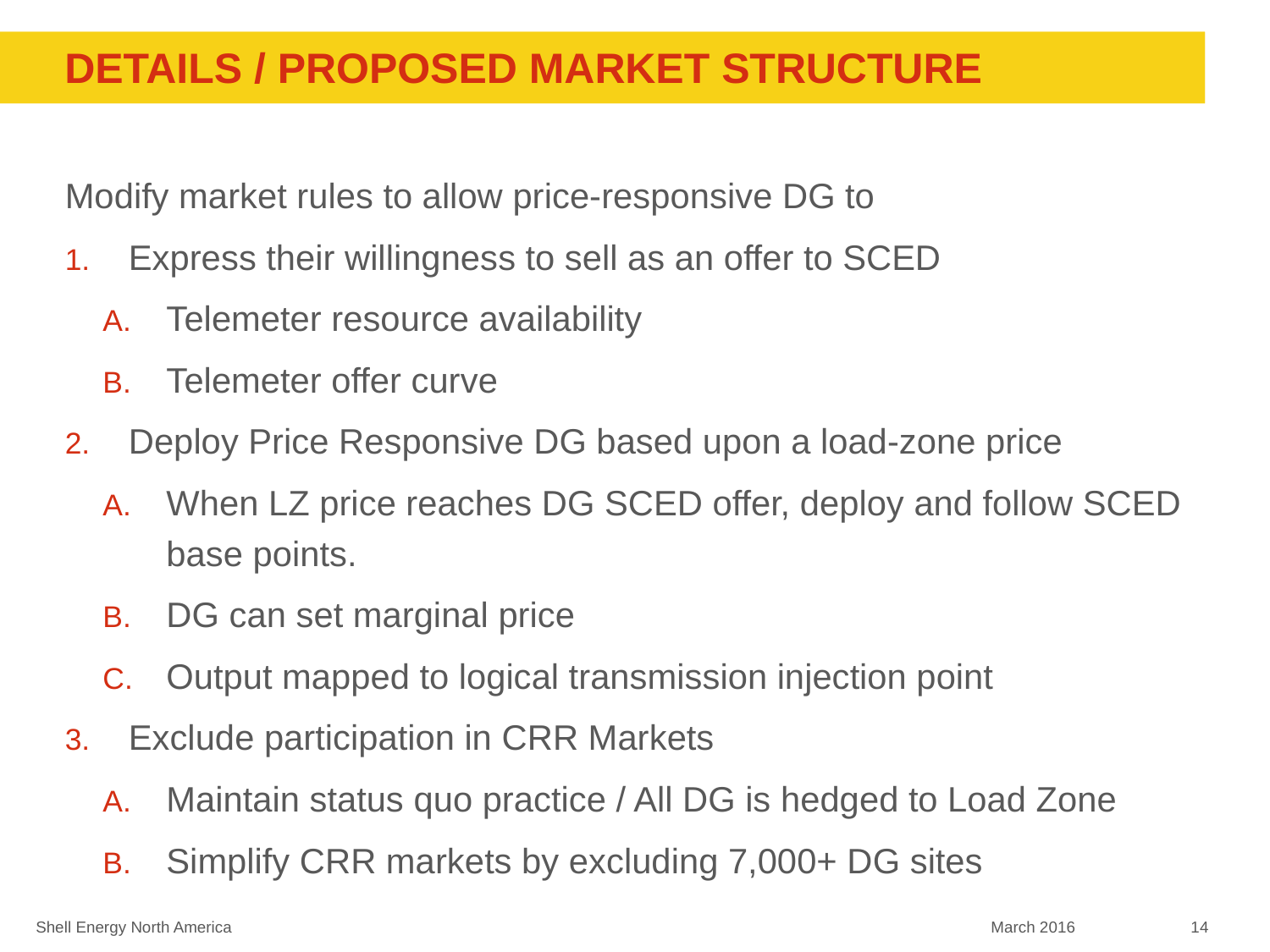

# Details / Proposed Market Structure
Modify market rules to allow price-responsive DG to
Express their willingness to sell as an offer to SCED
Telemeter resource availability
Telemeter offer curve
Deploy Price Responsive DG based upon a load-zone price
When LZ price reaches DG SCED offer, deploy and follow SCED base points.
DG can set marginal price
Output mapped to logical transmission injection point
Exclude participation in CRR Markets
Maintain status quo practice / All DG is hedged to Load Zone
Simplify CRR markets by excluding 7,000+ DG sites

Shell Energy North America                                                                                                                                                                           March 2016                          14